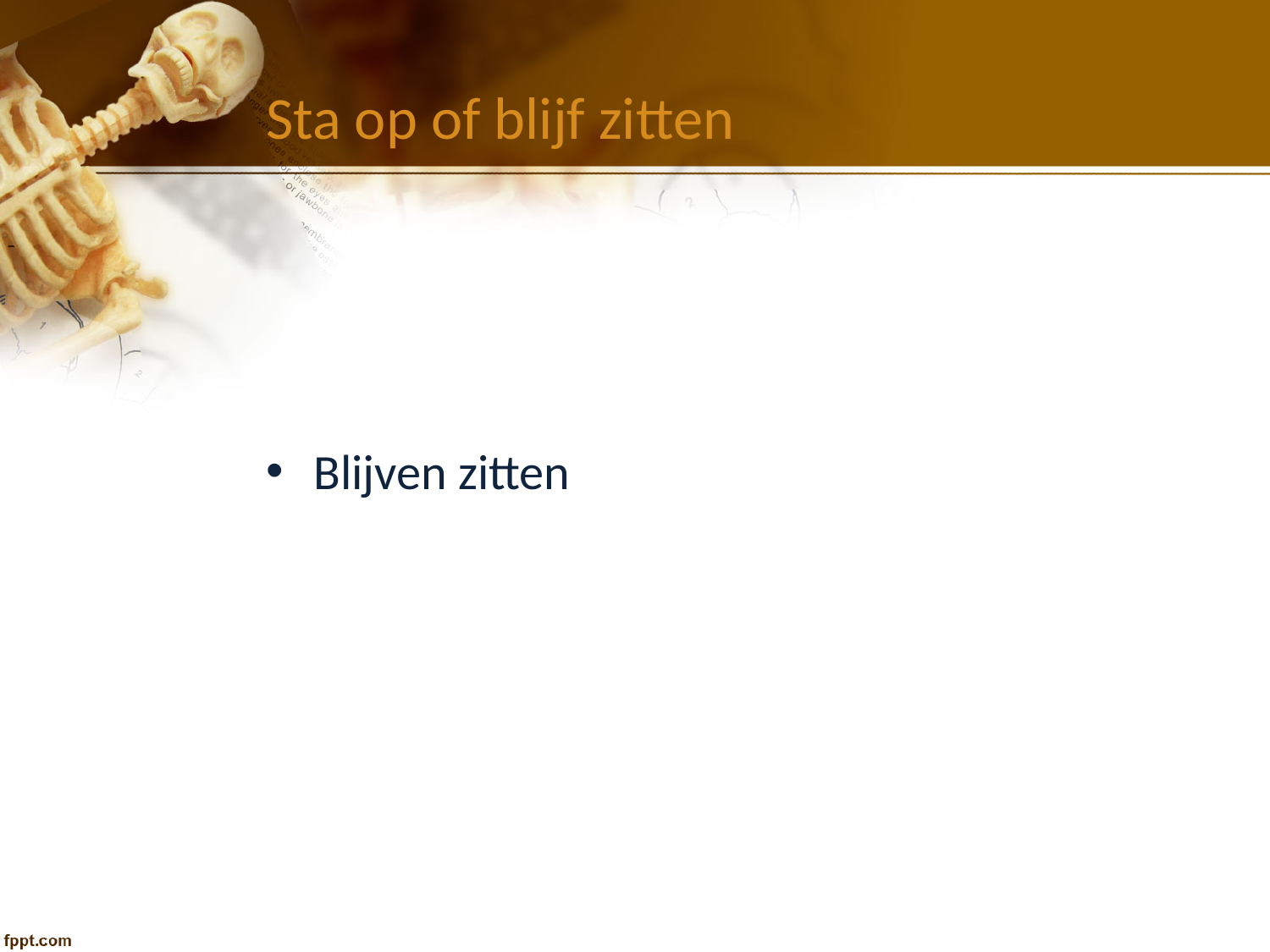

# Sta op of blijf zitten
Blijven zitten